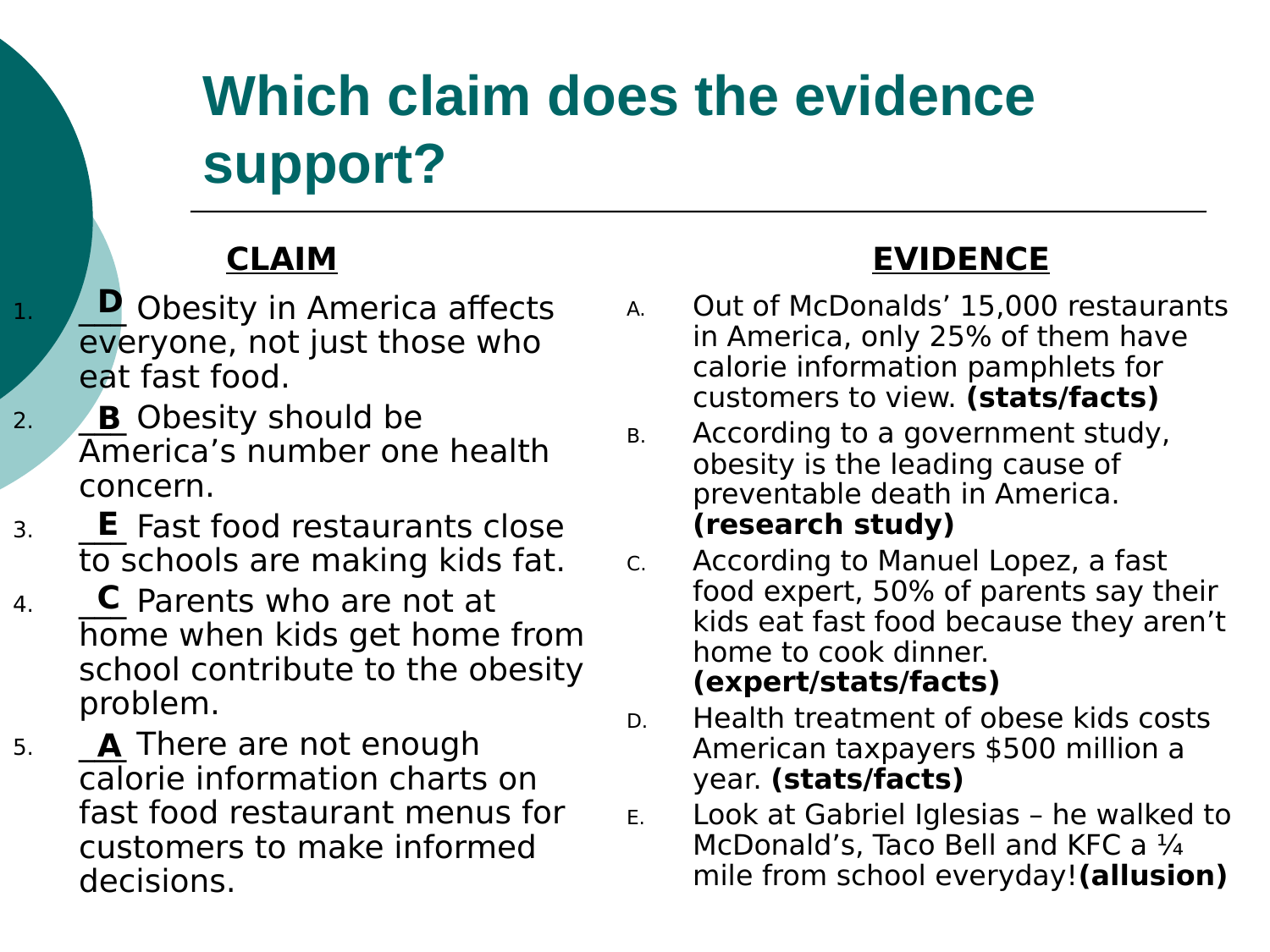

# Which claim does the evidence support?
CLAIM
EVIDENCE
D
___ Obesity in America affects everyone, not just those who eat fast food.
___ Obesity should be America’s number one health concern.
___ Fast food restaurants close to schools are making kids fat.
___ Parents who are not at home when kids get home from school contribute to the obesity problem.
___ There are not enough calorie information charts on fast food restaurant menus for customers to make informed decisions.

Out of McDonalds’ 15,000 restaurants in America, only 25% of them have calorie information pamphlets for customers to view. (stats/facts)
According to a government study, obesity is the leading cause of preventable death in America. (research study)
According to Manuel Lopez, a fast food expert, 50% of parents say their kids eat fast food because they aren’t home to cook dinner. (expert/stats/facts)
Health treatment of obese kids costs American taxpayers $500 million a year. (stats/facts)
Look at Gabriel Iglesias – he walked to McDonald’s, Taco Bell and KFC a ¼ mile from school everyday!(allusion)

B
E
C
A